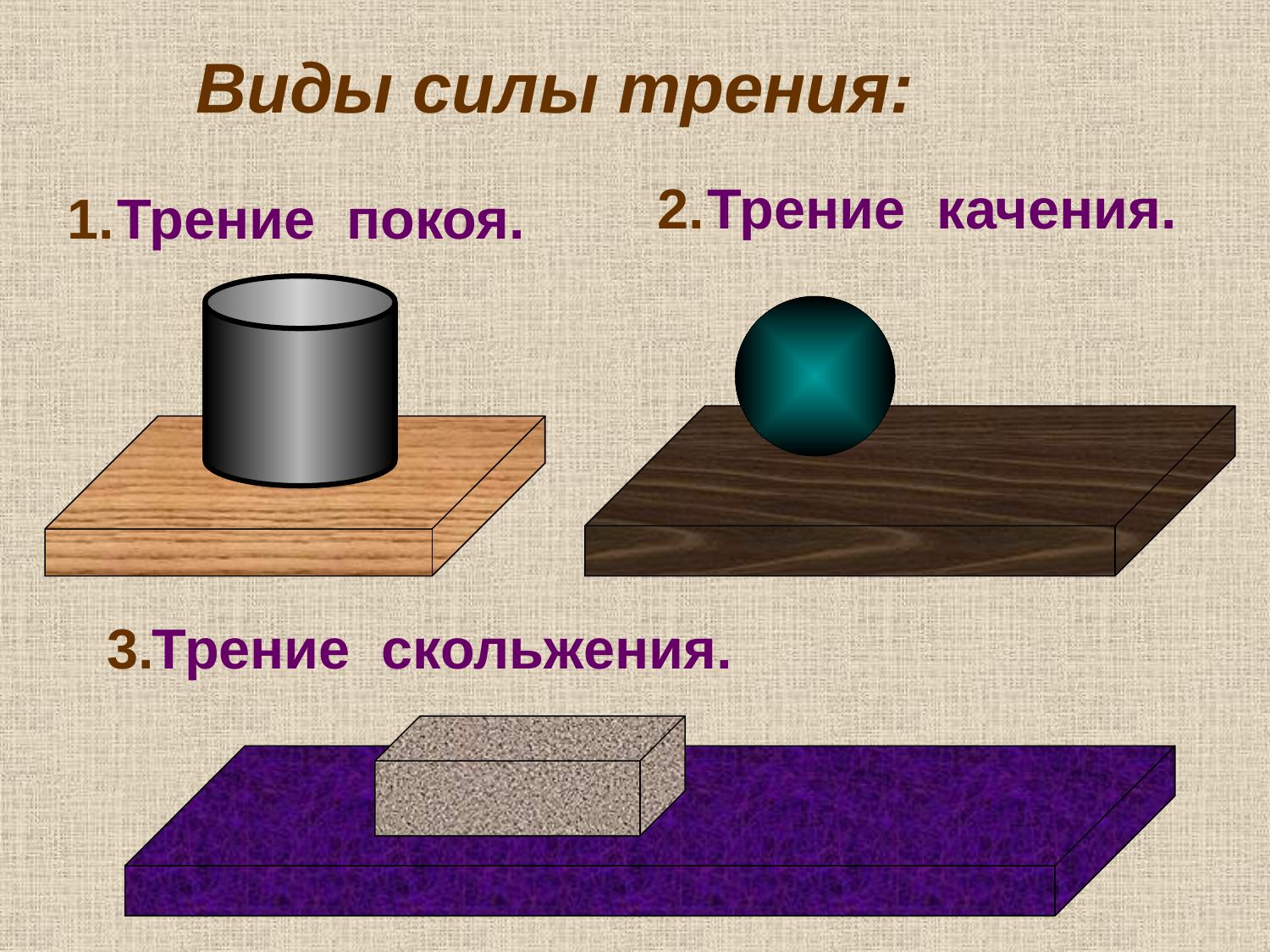

Виды силы трения:
2.
Трение  качения.
1.
Трение  покоя.

3.
Трение  скольжения.